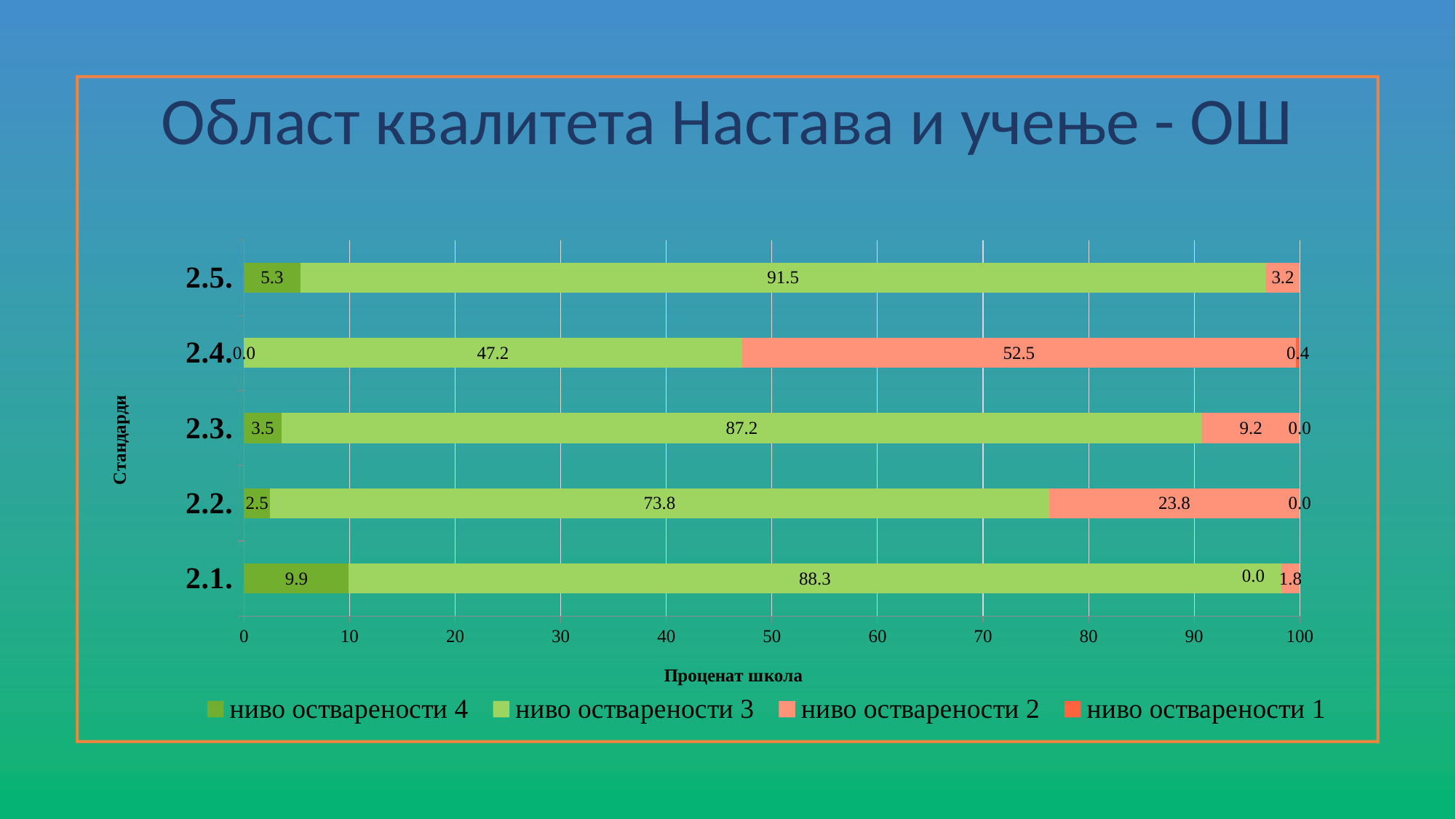

# Област квалитета Настава и учење - ОШ

### Chart

| Category | ниво остварености 4 | ниво остварености 3 | ниво остварености 2 | ниво остварености 1 |
|---|---|---|---|---|
| 2.1. | 9.929078014184398 | 88.29787234042553 | 1.773049645390071 | 0.0 |
| 2.2. | 2.4822695035460995 | 73.75886524822694 | 23.75886524822695 | 0.0 |
| 2.3. | 3.546099290780142 | 87.2340425531915 | 9.219858156028367 | 0.0 |
| 2.4. | 0.0 | 47.16312056737589 | 52.4822695035461 | 0.3546099290780142 |
| 2.5. | 5.319148936170213 | 91.48936170212765 | 3.1914893617021276 | 0.0 |